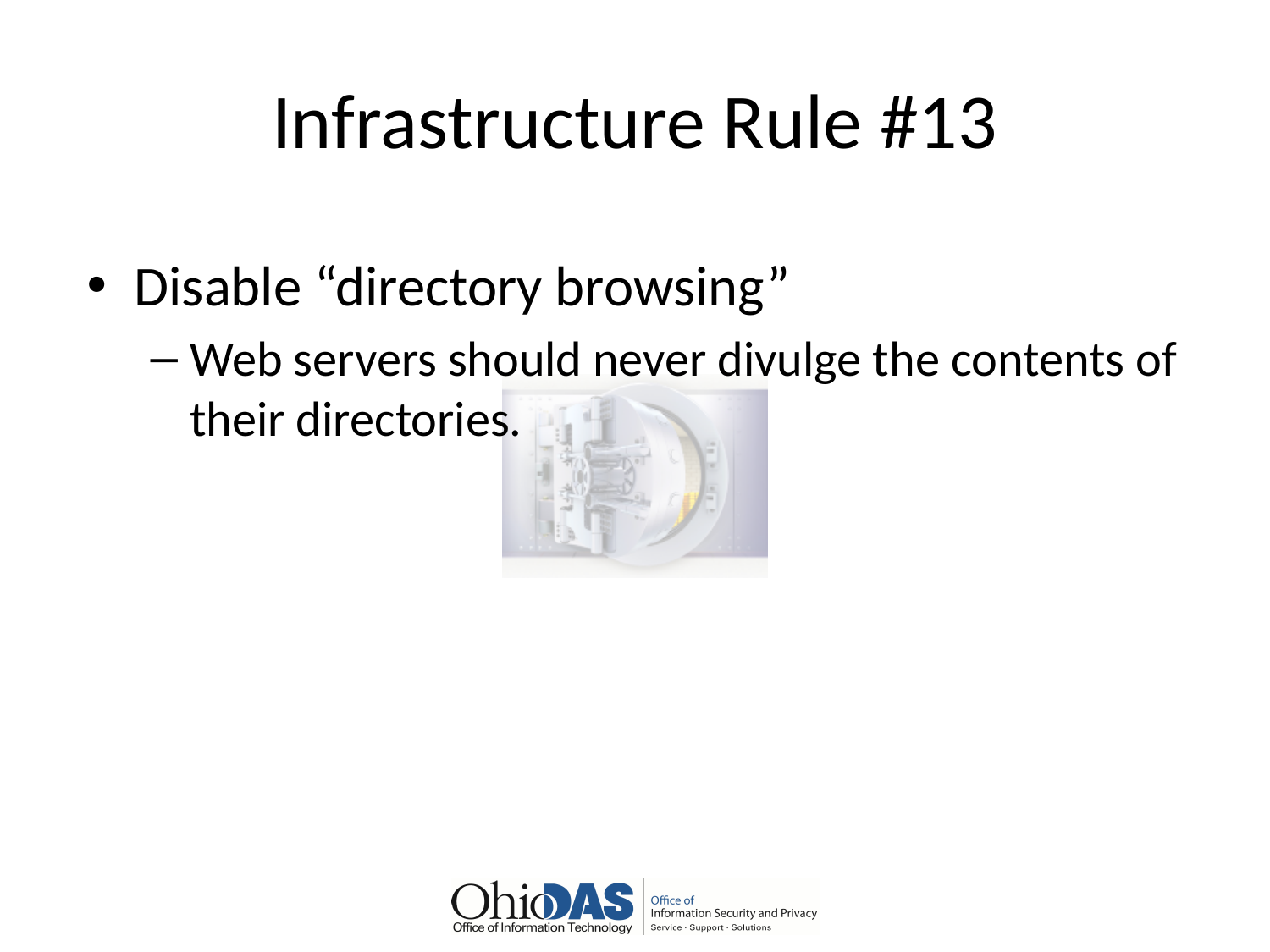

# Infrastructure Rule #13
Disable “directory browsing”
Web servers should never divulge the contents of their directories.